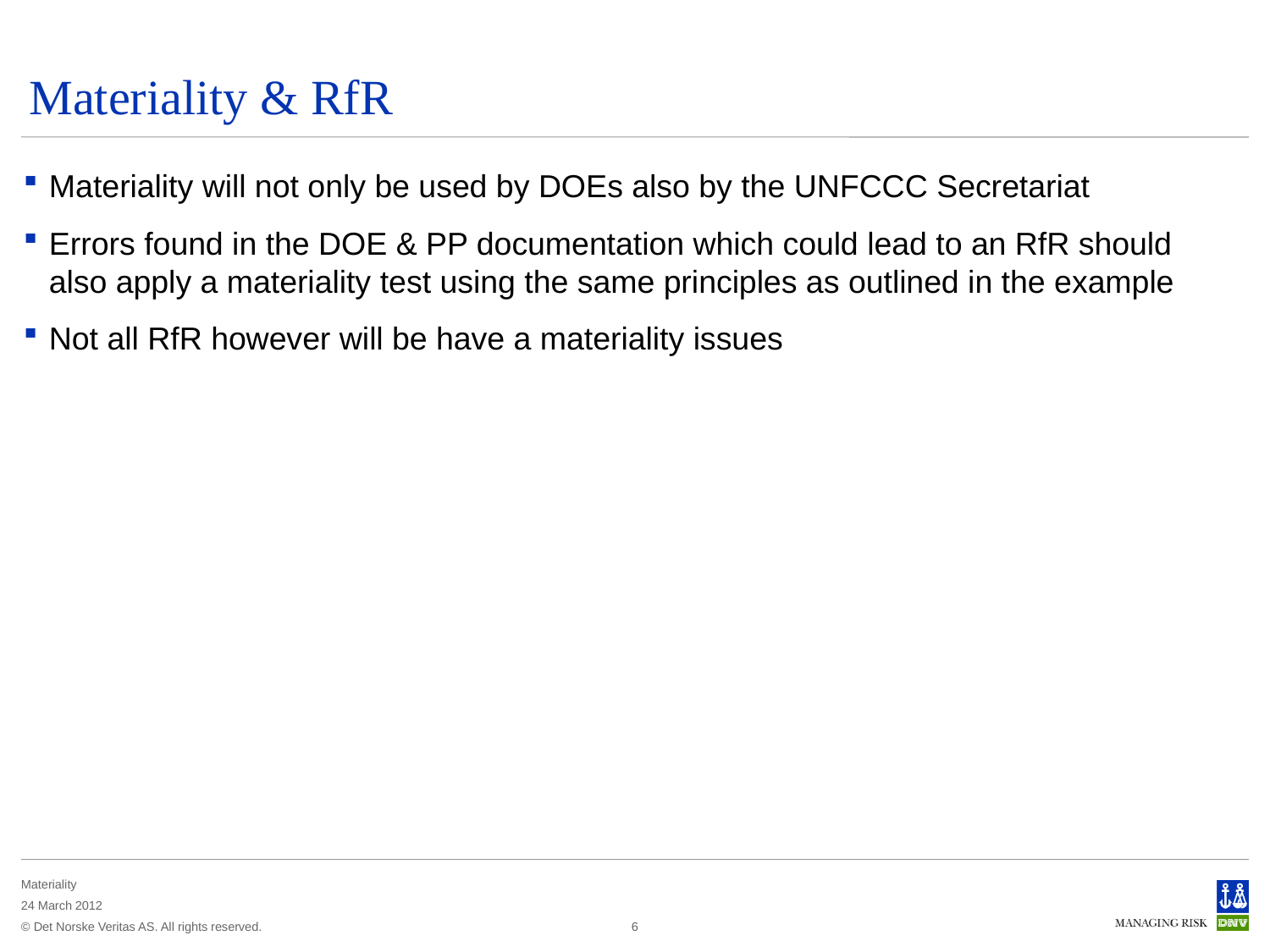

# Materiality & RfR
Materiality will not only be used by DOEs also by the UNFCCC Secretariat
Errors found in the DOE & PP documentation which could lead to an RfR should also apply a materiality test using the same principles as outlined in the example
Not all RfR however will be have a materiality issues

6